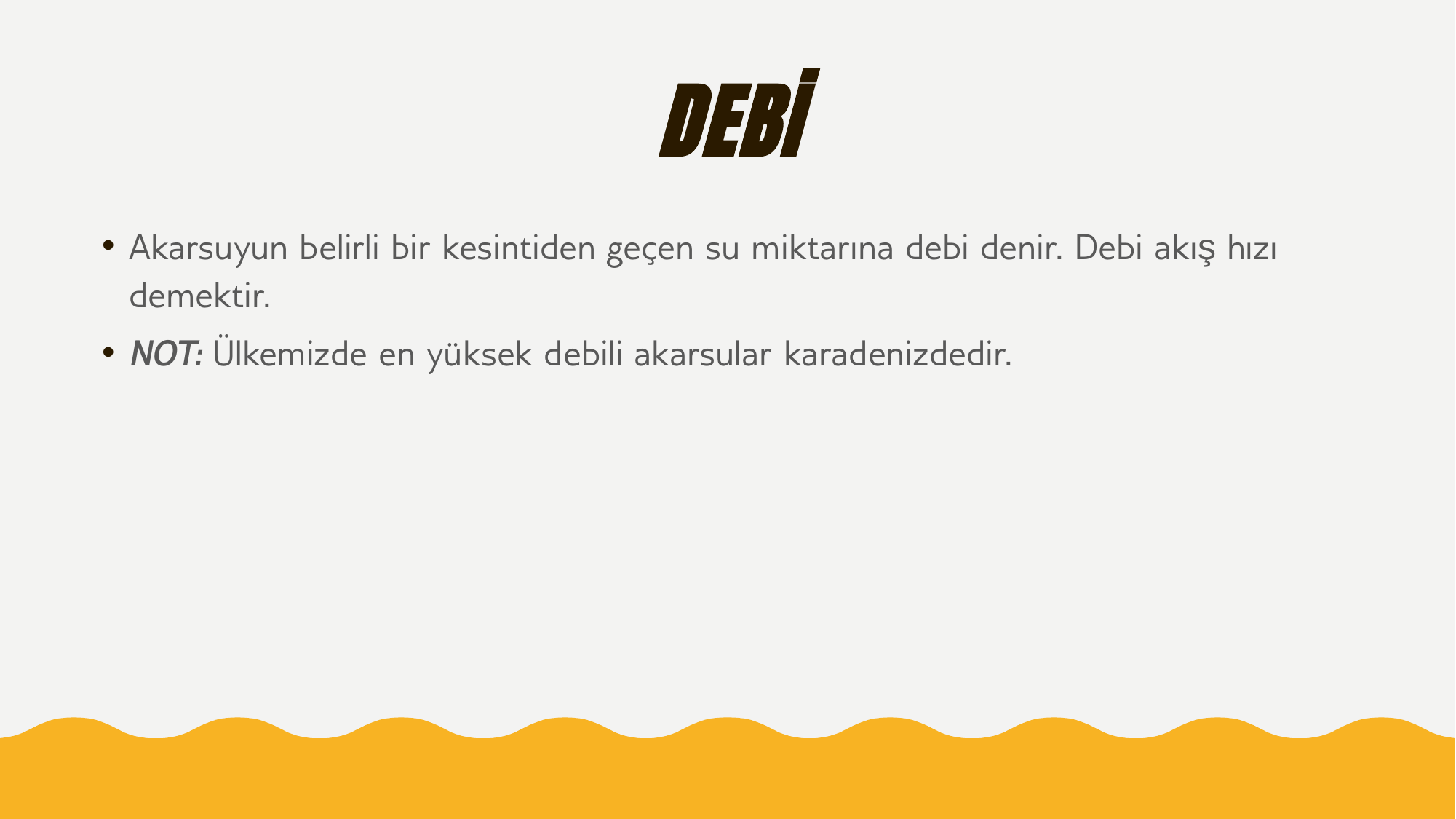

# DEBİ
Akarsuyun belirli bir kesintiden geçen su miktarına debi denir. Debi akış hızı demektir.
NOT: Ülkemizde en yüksek debili akarsular karadenizdedir.